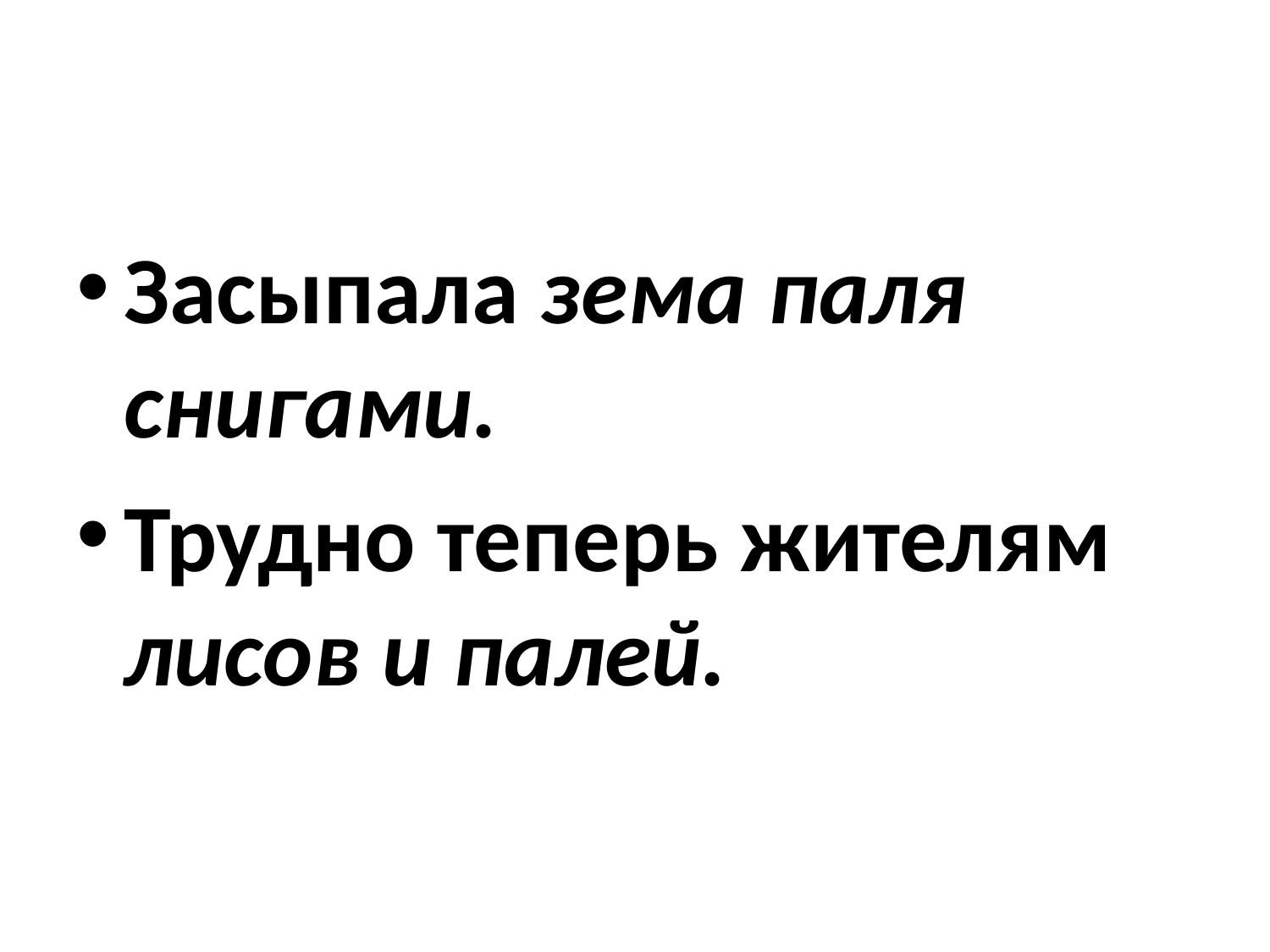

Засыпала зема паля снигами.
Трудно теперь жителям лисов и палей.